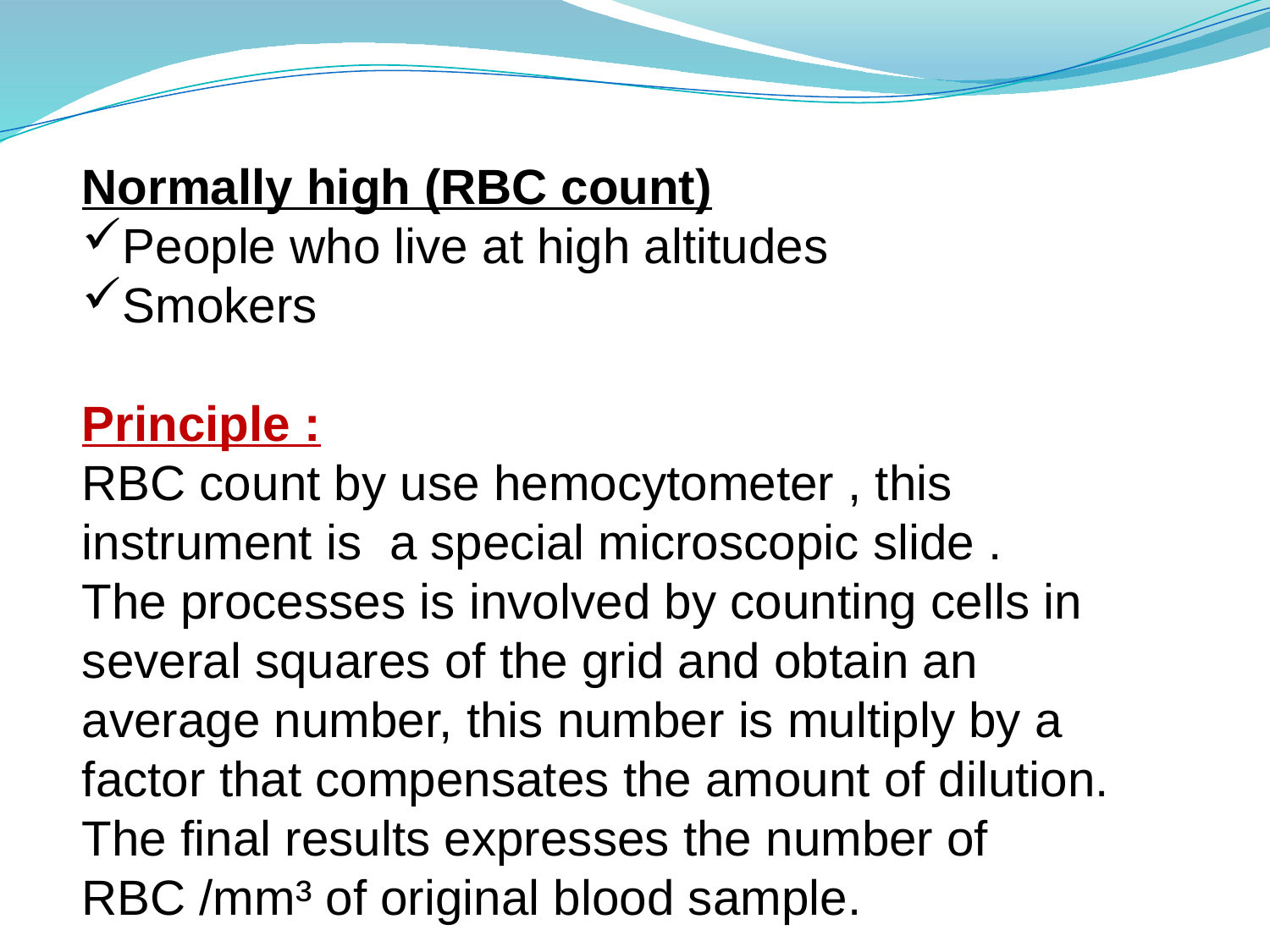

Normally high (RBC count)
People who live at high altitudes
Smokers

Principle :
RBC count by use hemocytometer , this instrument is  a special microscopic slide .
The processes is involved by counting cells in several squares of the grid and obtain an average number, this number is multiply by a factor that compensates the amount of dilution. The final results expresses the number of RBC /mm³ of original blood sample.